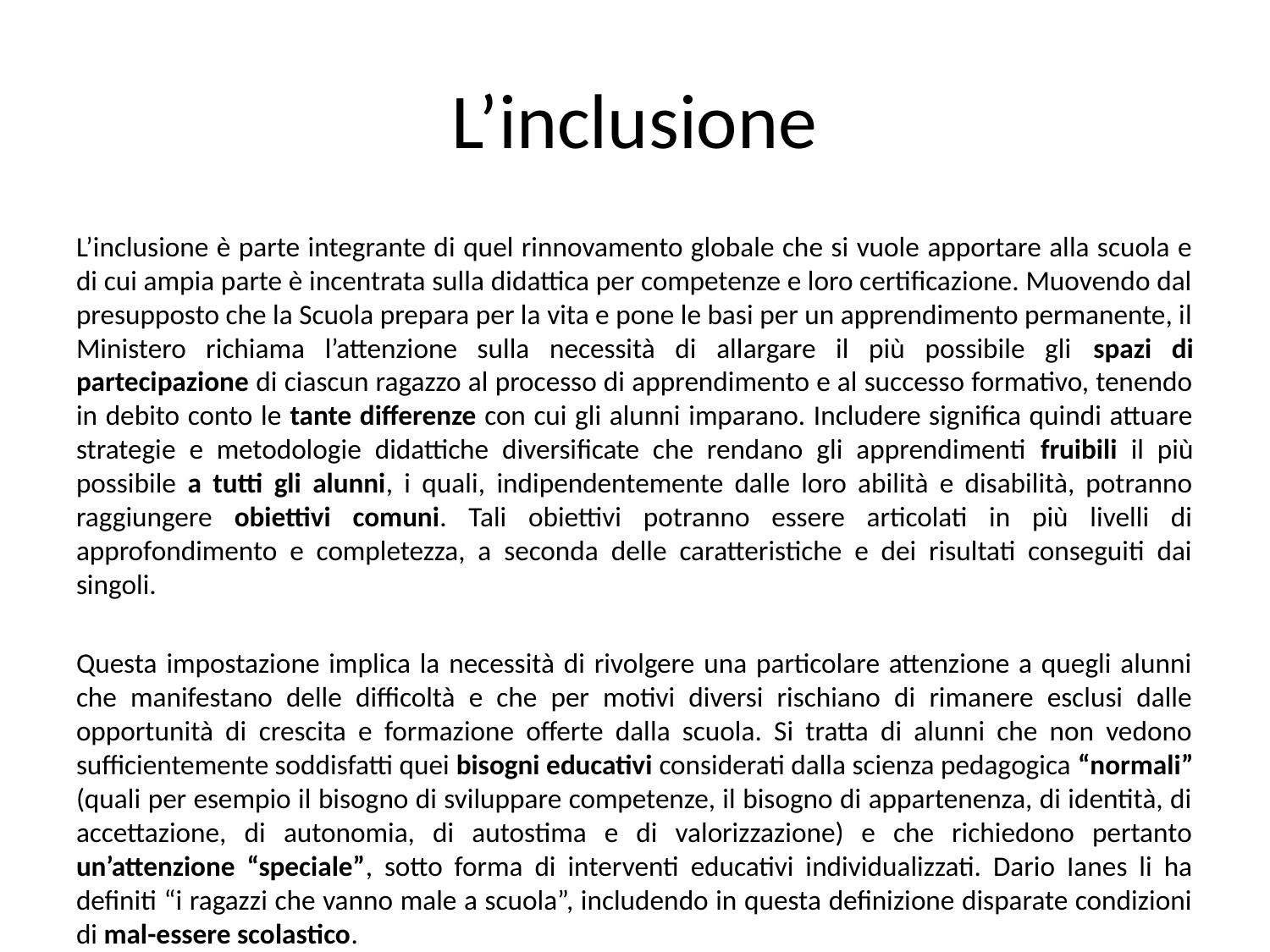

# L’inclusione
L’inclusione è parte integrante di quel rinnovamento globale che si vuole apportare alla scuola e di cui ampia parte è incentrata sulla didattica per competenze e loro certificazione. Muovendo dal presupposto che la Scuola prepara per la vita e pone le basi per un apprendimento permanente, il Ministero richiama l’attenzione sulla necessità di allargare il più possibile gli spazi di partecipazione di ciascun ragazzo al processo di apprendimento e al successo formativo, tenendo in debito conto le tante differenze con cui gli alunni imparano. Includere significa quindi attuare strategie e metodologie didattiche diversificate che rendano gli apprendimenti fruibili il più possibile a tutti gli alunni, i quali, indipendentemente dalle loro abilità e disabilità, potranno raggiungere obiettivi comuni. Tali obiettivi potranno essere articolati in più livelli di approfondimento e completezza, a seconda delle caratteristiche e dei risultati conseguiti dai singoli.

Questa impostazione implica la necessità di rivolgere una particolare attenzione a quegli alunni che manifestano delle difficoltà e che per motivi diversi rischiano di rimanere esclusi dalle opportunità di crescita e formazione offerte dalla scuola. Si tratta di alunni che non vedono sufficientemente soddisfatti quei bisogni educativi considerati dalla scienza pedagogica “normali” (quali per esempio il bisogno di sviluppare competenze, il bisogno di appartenenza, di identità, di accettazione, di autonomia, di autostima e di valorizzazione) e che richiedono pertanto un’attenzione “speciale”, sotto forma di interventi educativi individualizzati. Dario Ianes li ha definiti “i ragazzi che vanno male a scuola”, includendo in questa definizione disparate condizioni di mal-essere scolastico.